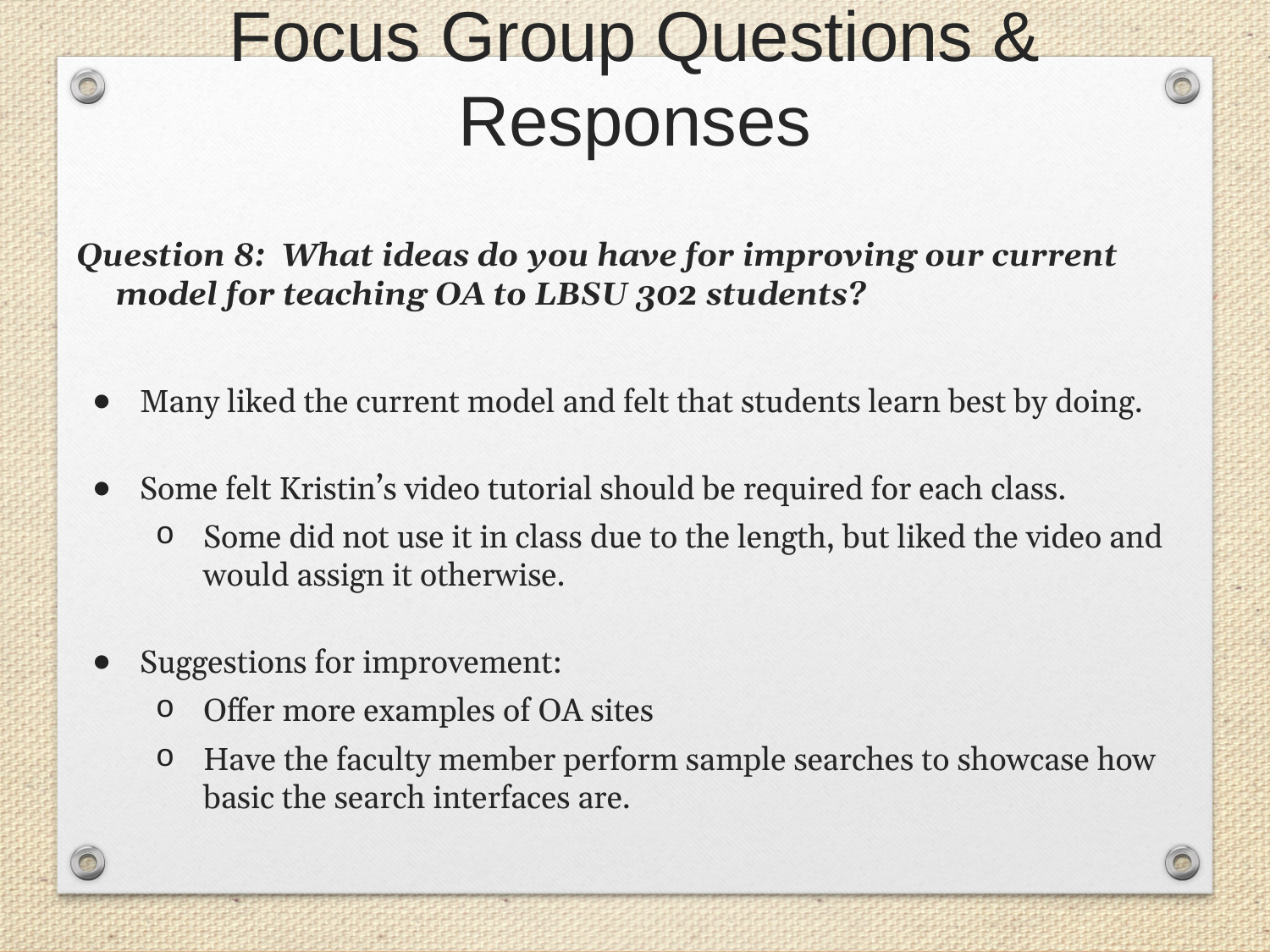

# Focus Group Questions & Responses
Question 8:  What ideas do you have for improving our current model for teaching OA to LBSU 302 students?

Many liked the current model and felt that students learn best by doing.
Some felt Kristin’s video tutorial should be required for each class.
Some did not use it in class due to the length, but liked the video and would assign it otherwise.
Suggestions for improvement:
Offer more examples of OA sites
Have the faculty member perform sample searches to showcase how basic the search interfaces are.